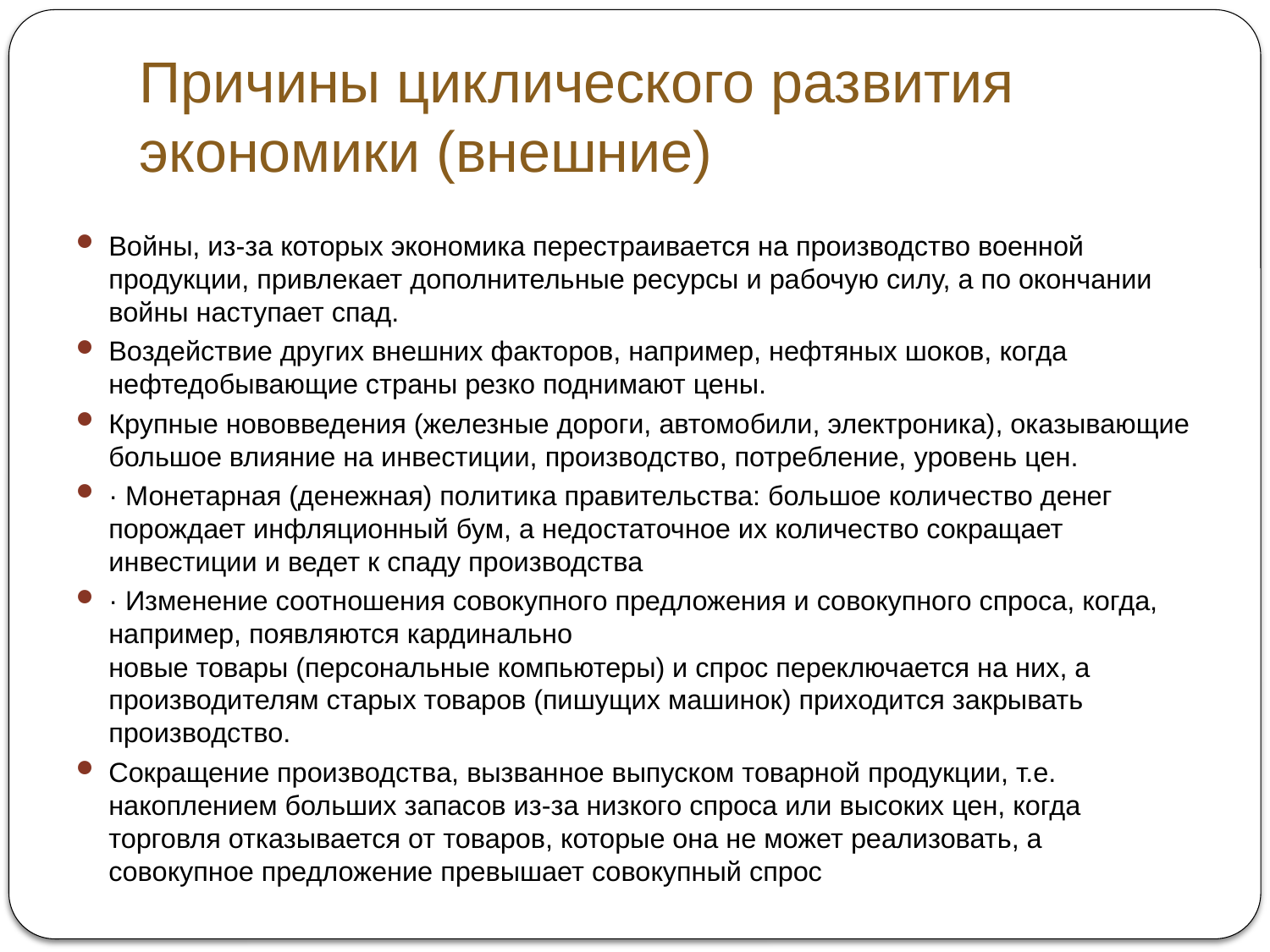

# Причины циклического развития экономики (внешние)
Войны, из-за которых экономика перестраивается на производство военной продукции, привлекает дополнительные ресурсы и рабочую силу, а по окончании войны наступает спад.
Воздействие других внешних факторов, например, нефтяных шоков, когда нефтедобывающие страны резко поднимают цены.
Крупные нововведения (железные дороги, автомобили, электроника), оказывающие большое влияние на инвестиции, производство, потребление, уровень цен.
· Монетарная (денежная) политика правительства: большое количество денег порождает инфляционный бум, а недостаточное их количество сокращает инвестиции и ведет к спаду производства
· Изменение соотношения совокупного предложения и совокупного спроса, когда, например, появляются кардинально
новые товары (персональные компьютеры) и спрос переключается на них, а производителям старых товаров (пишущих машинок) приходится закрывать производство.
Сокращение производства, вызванное выпуском товарной продукции, т.е. накоплением больших запасов из-за низкого спроса или высоких цен, когда торговля отказывается от товаров, которые она не может реализовать, а совокупное предложение превышает совокупный спрос